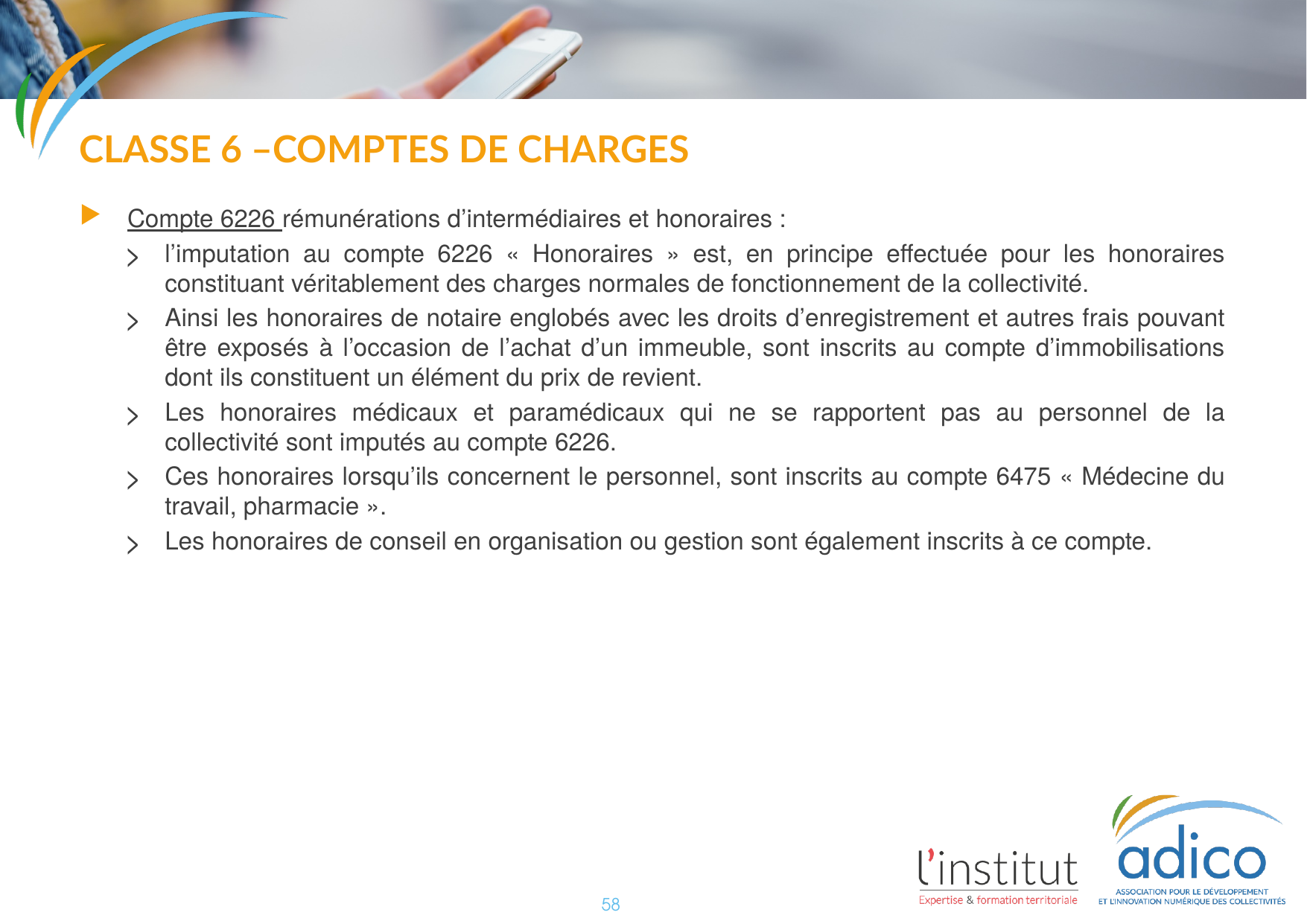

# Classe 6 –comptes de charges
Compte 6226 rémunérations d’intermédiaires et honoraires :
l’imputation au compte 6226 « Honoraires » est, en principe effectuée pour les honoraires constituant véritablement des charges normales de fonctionnement de la collectivité.
Ainsi les honoraires de notaire englobés avec les droits d’enregistrement et autres frais pouvant être exposés à l’occasion de l’achat d’un immeuble, sont inscrits au compte d’immobilisations dont ils constituent un élément du prix de revient.
Les honoraires médicaux et paramédicaux qui ne se rapportent pas au personnel de la collectivité sont imputés au compte 6226.
Ces honoraires lorsqu’ils concernent le personnel, sont inscrits au compte 6475 « Médecine du travail, pharmacie ».
Les honoraires de conseil en organisation ou gestion sont également inscrits à ce compte.